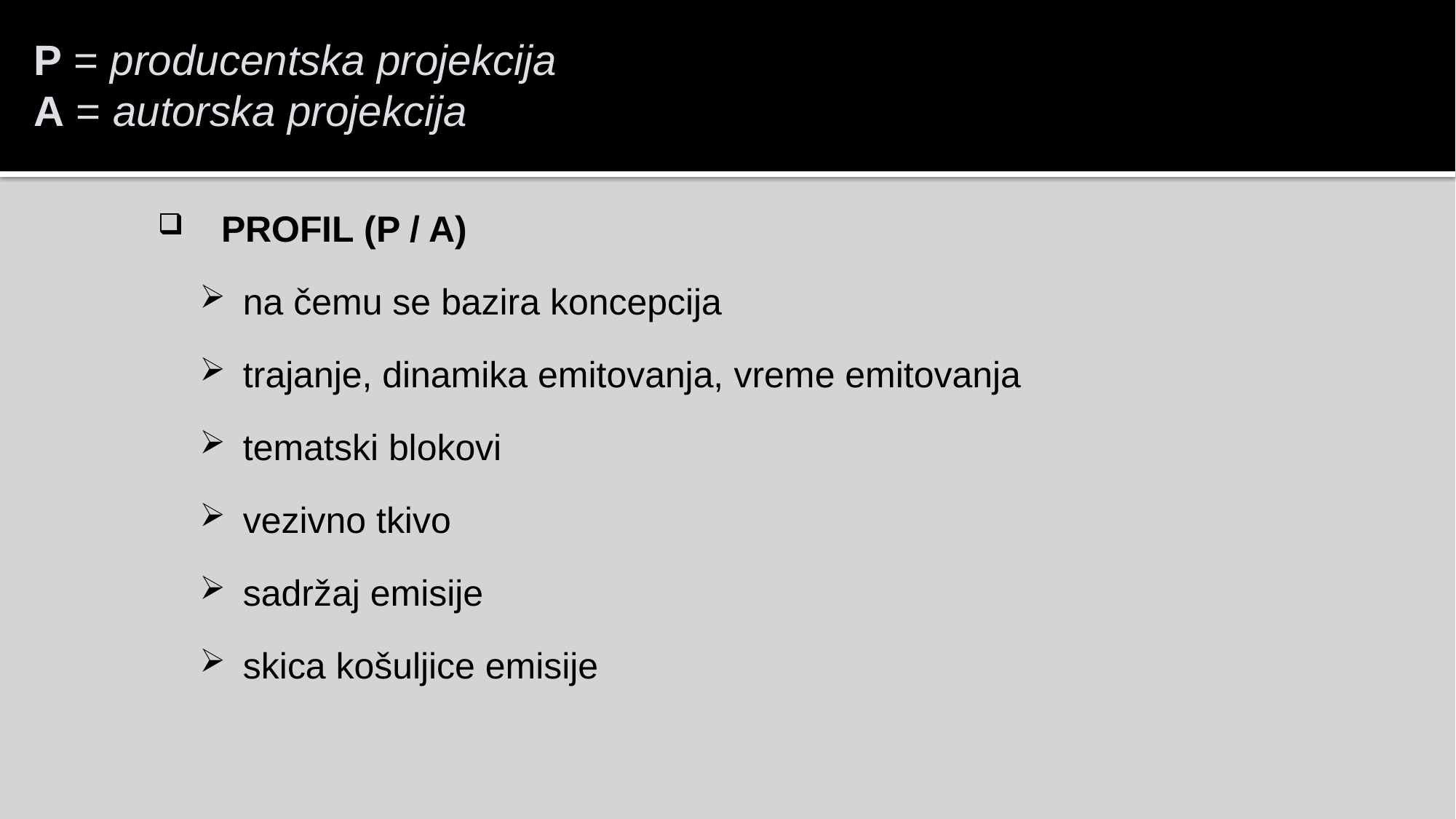

P = producentska projekcija
A = autorska projekcija

 PROFIL (P / A)
na čemu se bazira koncepcija
trajanje, dinamika emitovanja, vreme emitovanja
tematski blokovi
vezivno tkivo
sadržaj emisije
skica košuljice emisije